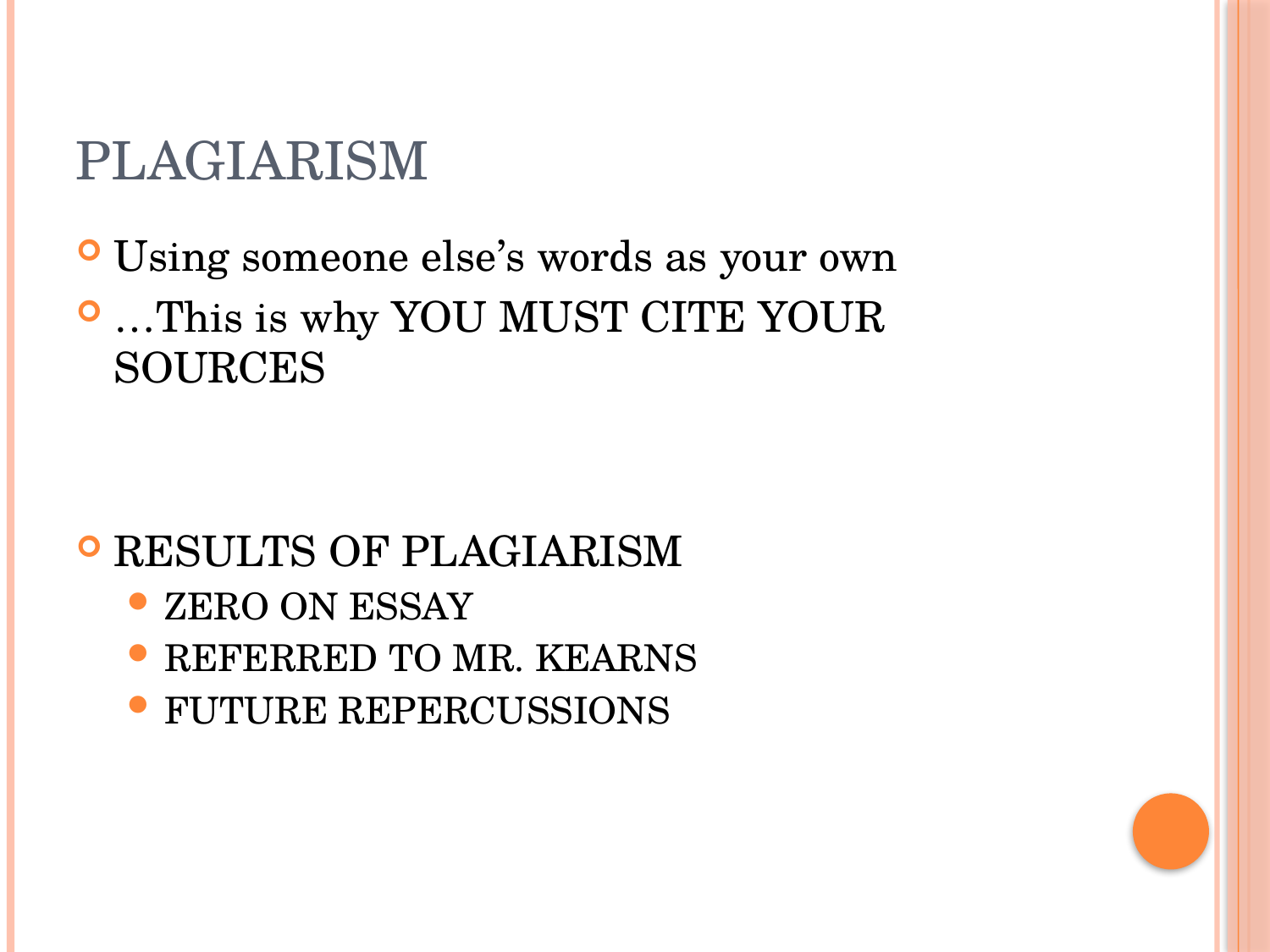

# Plagiarism
Using someone else’s words as your own
…This is why YOU MUST CITE YOUR SOURCES

RESULTS OF PLAGIARISM
ZERO ON ESSAY
REFERRED TO MR. KEARNS
FUTURE REPERCUSSIONS